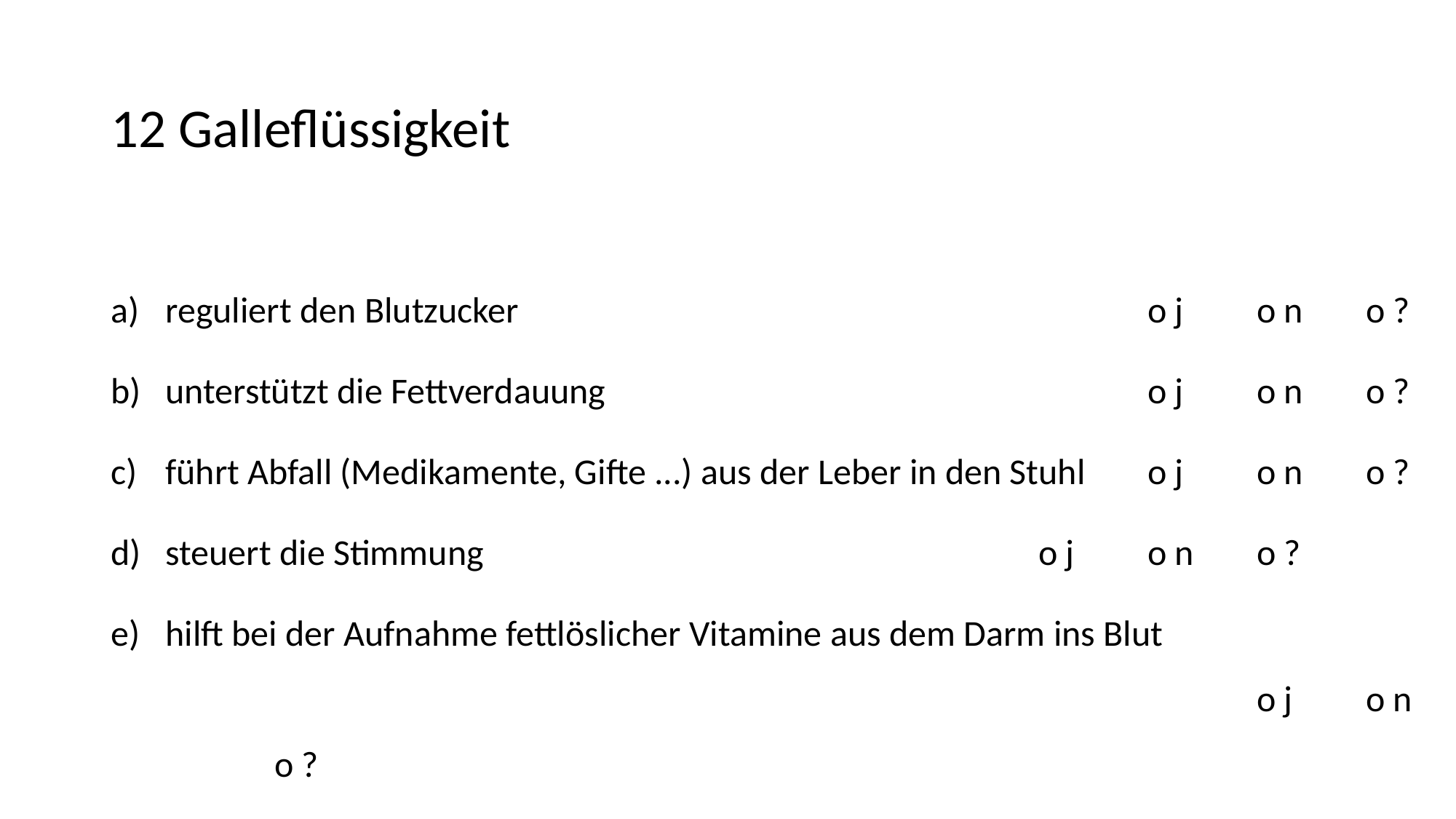

# 12 Galleflüssigkeit
reguliert den Blutzucker						o j	o n	o ?
unterstützt die Fettverdauung					o j	o n	o ?
führt Abfall (Medikamente, Gifte ...) aus der Leber in den Stuhl	o j	o n	o ?
steuert die Stimmung						o j	o n	o ?
hilft bei der Aufnahme fettlöslicher Vitamine aus dem Darm ins Blut												o j	o n	o ?